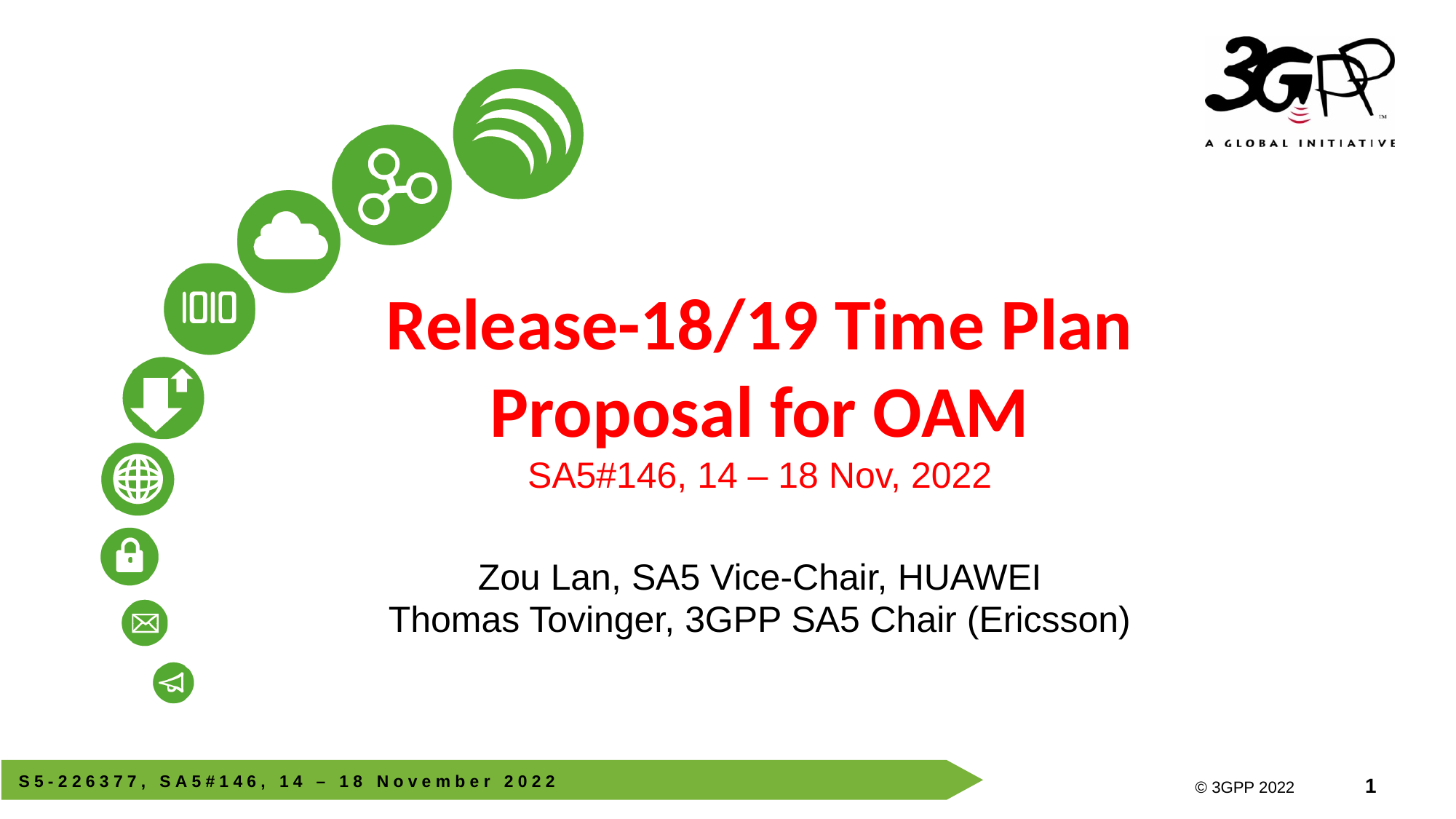

# Release-18/19 Time Plan Proposal for OAM SA5#146, 14 – 18 Nov, 2022
Zou Lan, SA5 Vice-Chair, HUAWEI
Thomas Tovinger, 3GPP SA5 Chair (Ericsson)